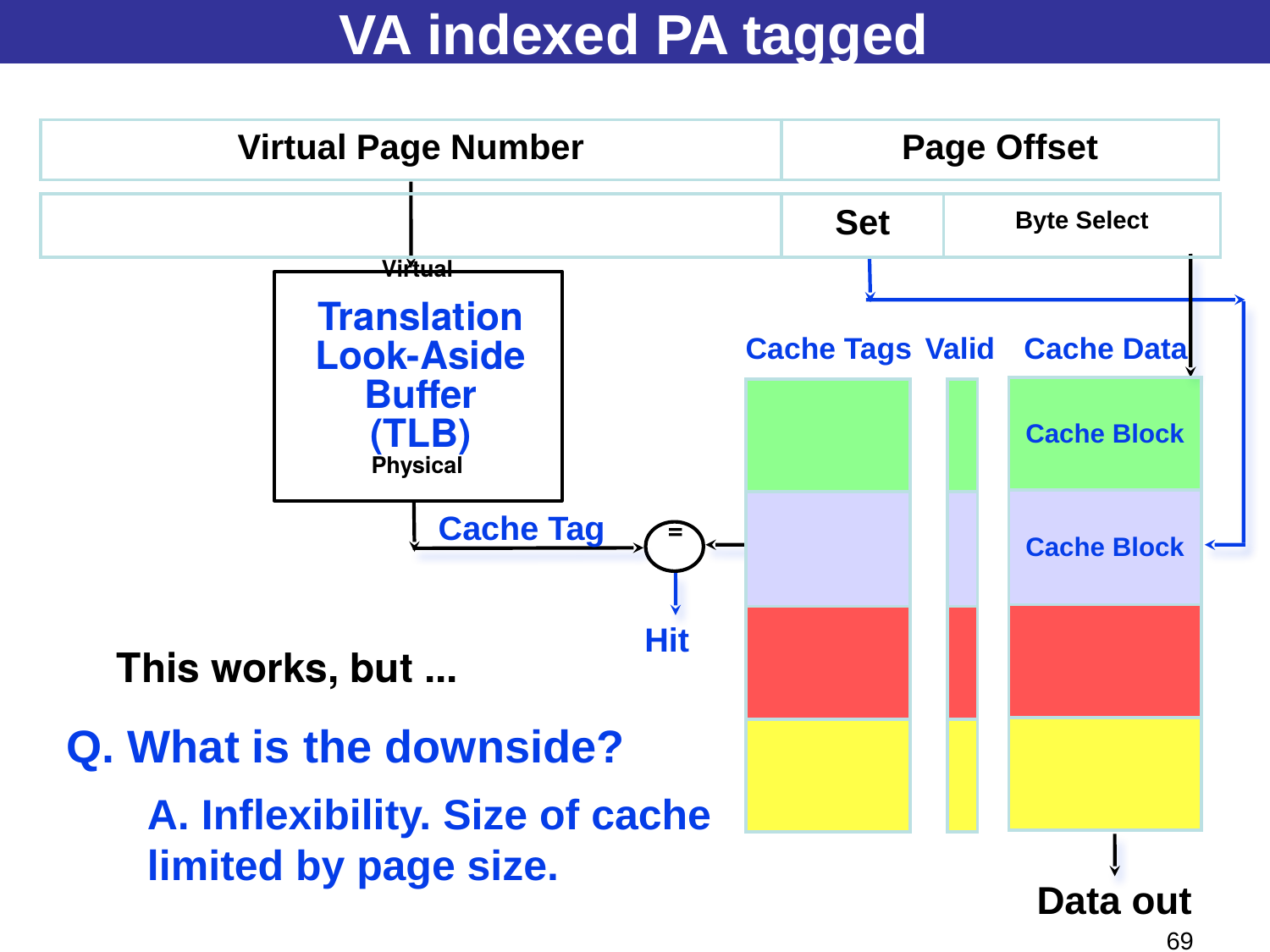

# VA indexed PA tagged

| Virtual Page Number | Page Offset |
| --- | --- |

Virtual

Translation
Look-Aside
Buffer
(TLB)
Physical

Cache Tags
Valid
Cache Data
|  | Set | Byte Select |
| --- | --- | --- |

Data out

| Cache Block |
| --- |
| Cache Block |
|  |
|  |
|  |
| --- |
|  |
|  |
|  |
|  |
| --- |
|  |
|  |
|  |

Cache Tag

=

Hit
This works, but ...
Q. What is the downside?
A. Inflexibility. Size of cache limited by page size.
69